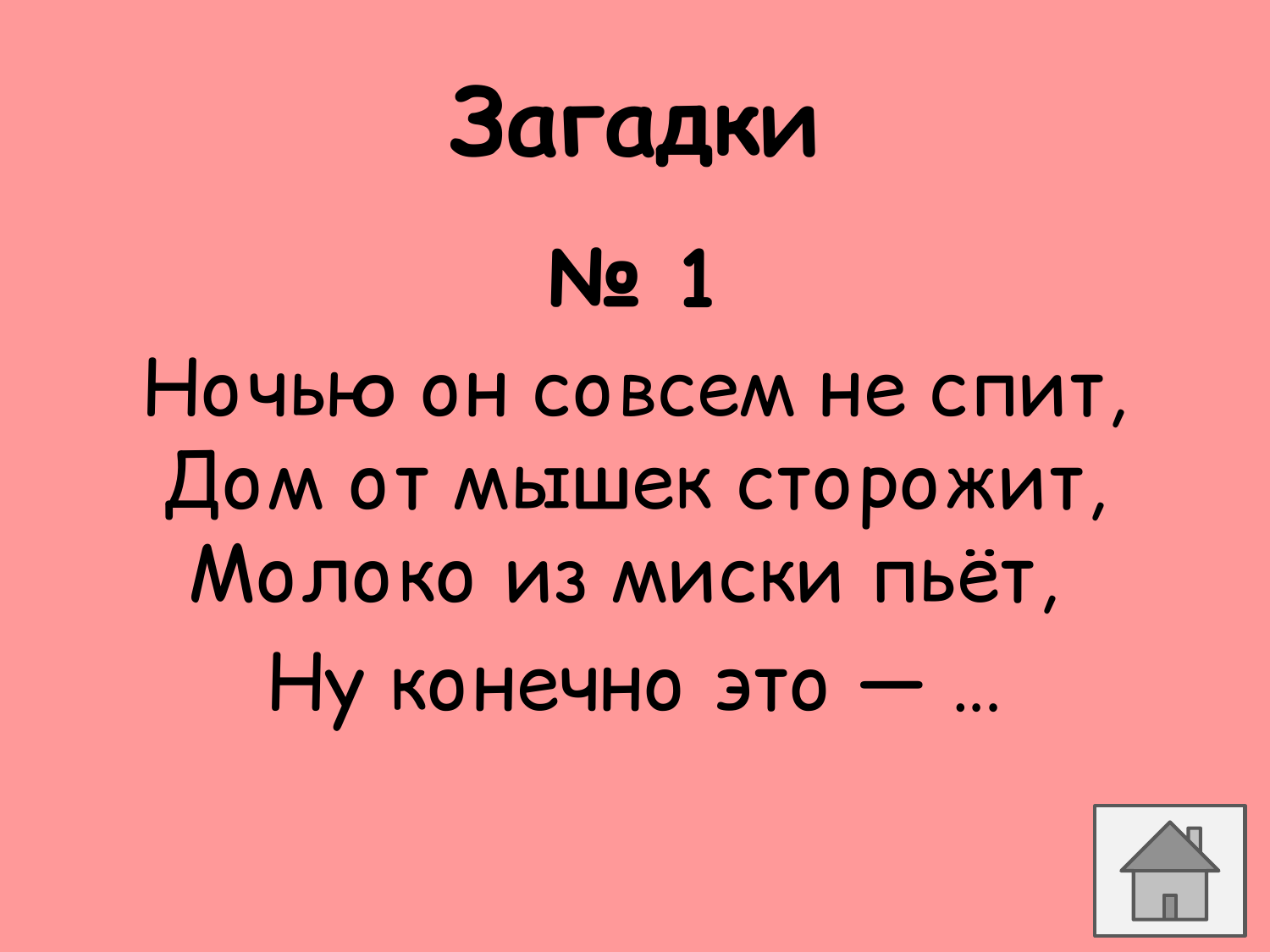

# Загадки
№ 1
Ночью он совсем не спит, Дом от мышек сторожит,
Молоко из миски пьёт,
Ну конечно это — …